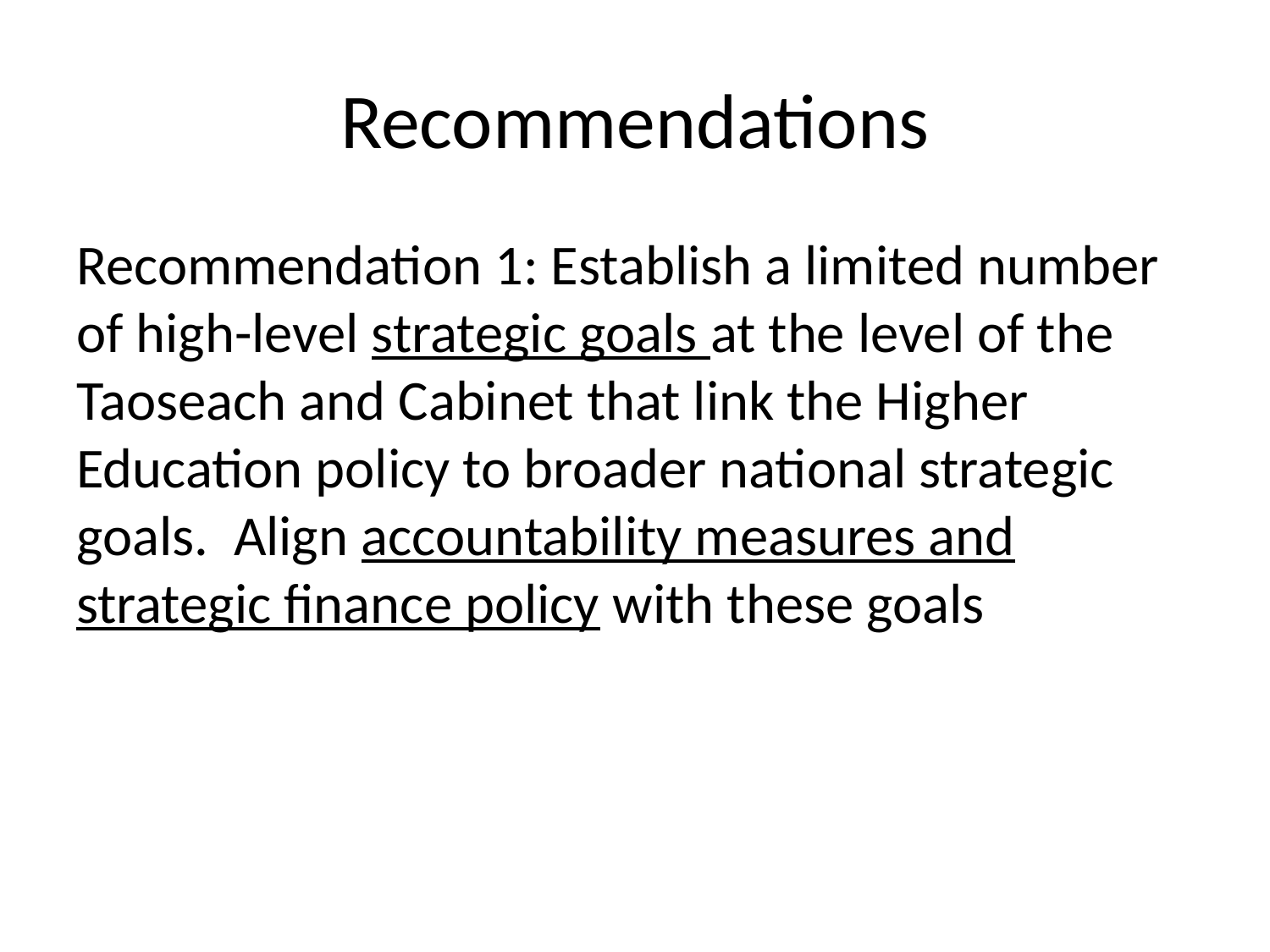

# Recommendations
Recommendation 1: Establish a limited number of high-level strategic goals at the level of the Taoseach and Cabinet that link the Higher Education policy to broader national strategic goals.  Align accountability measures and strategic finance policy with these goals